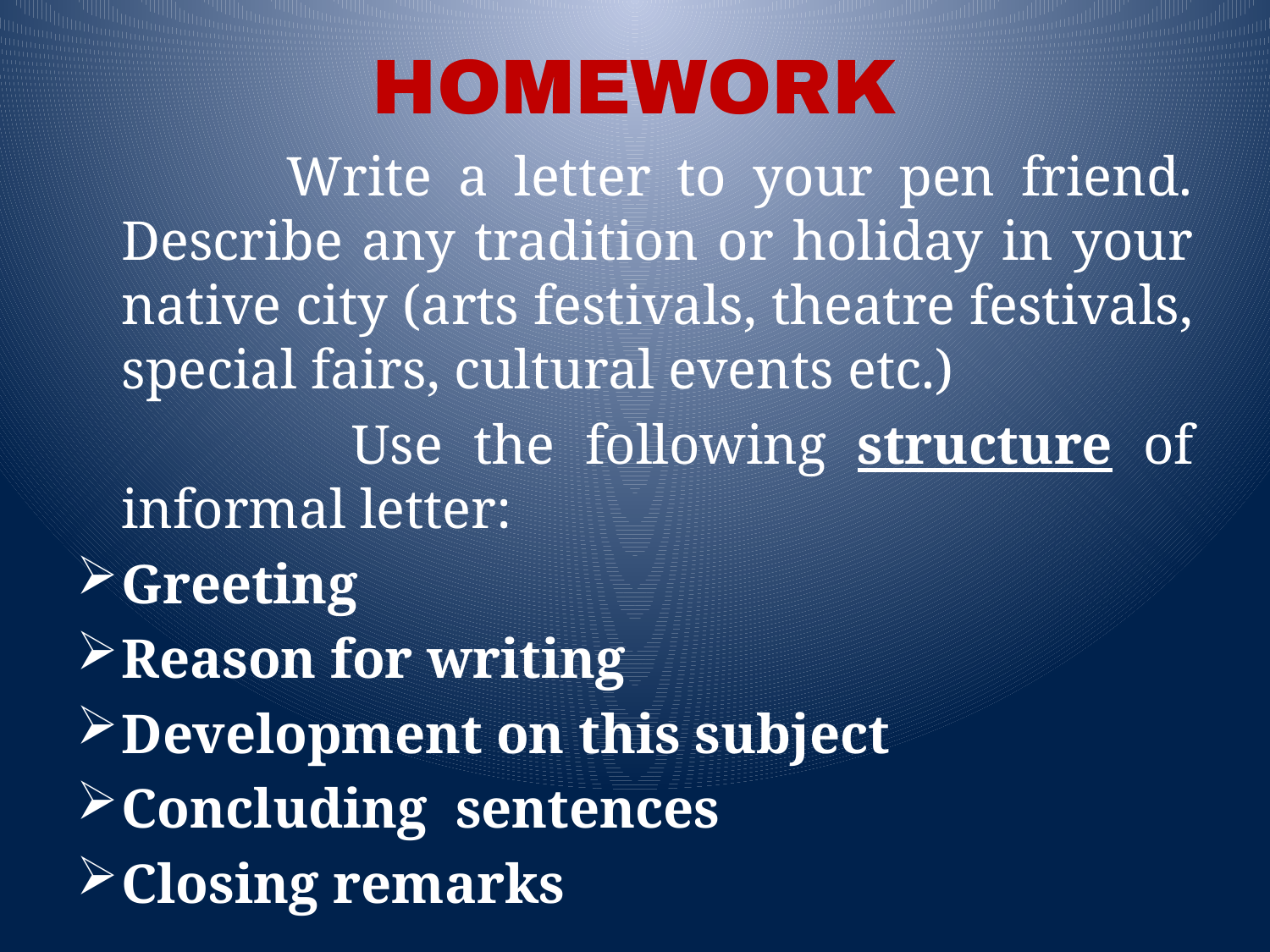

# HOMEWORK
        Write a letter to your pen friend. Describe any tradition or holiday in your native city (arts festivals, theatre festivals, special fairs, cultural events etc.)
         Use the following structure of informal letter:
Greeting
Reason for writing
Development on this subject
Concluding  sentences
Closing remarks